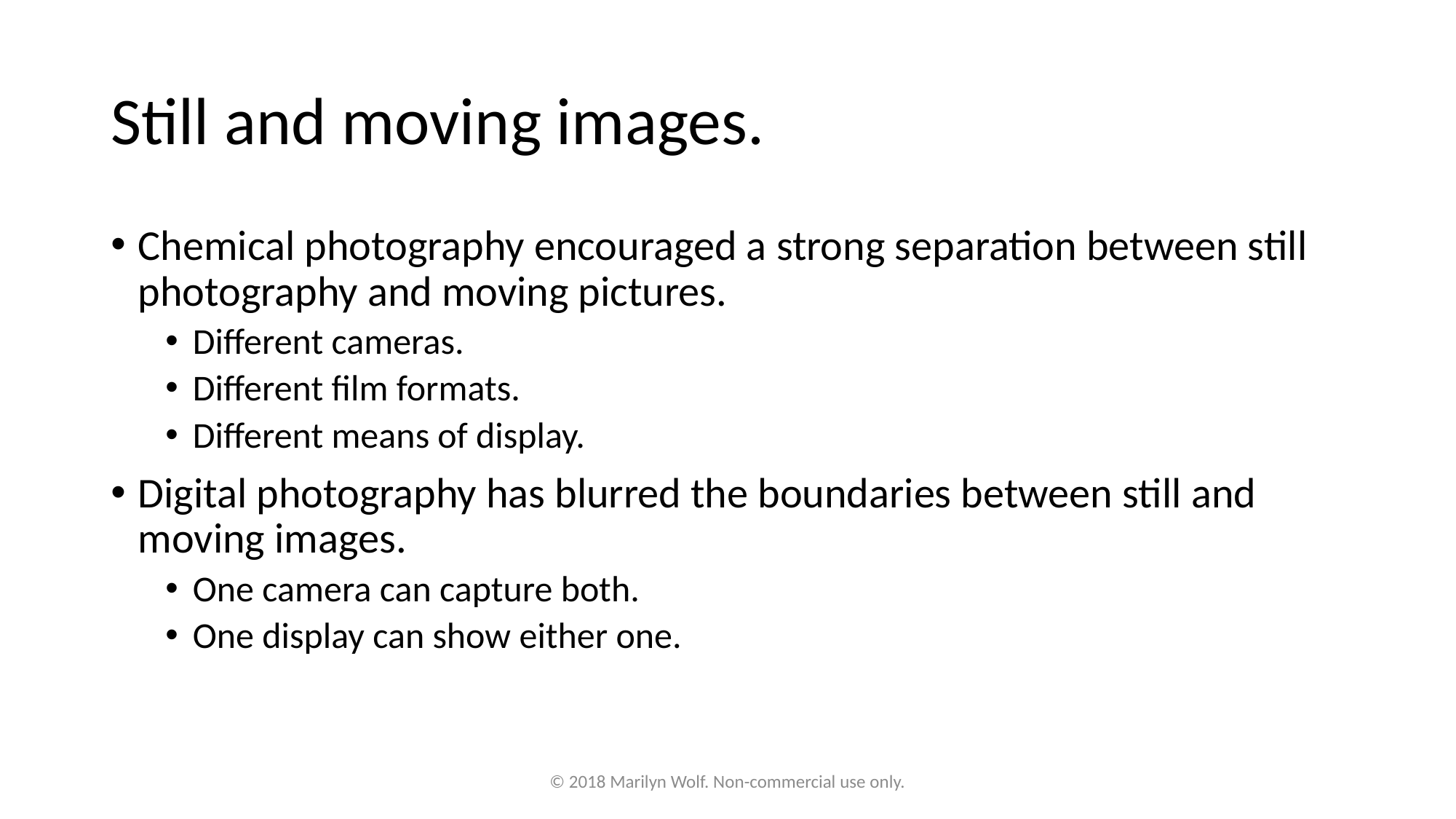

# Still and moving images.
Chemical photography encouraged a strong separation between still photography and moving pictures.
Different cameras.
Different film formats.
Different means of display.
Digital photography has blurred the boundaries between still and moving images.
One camera can capture both.
One display can show either one.

© 2018 Marilyn Wolf. Non-commercial use only.